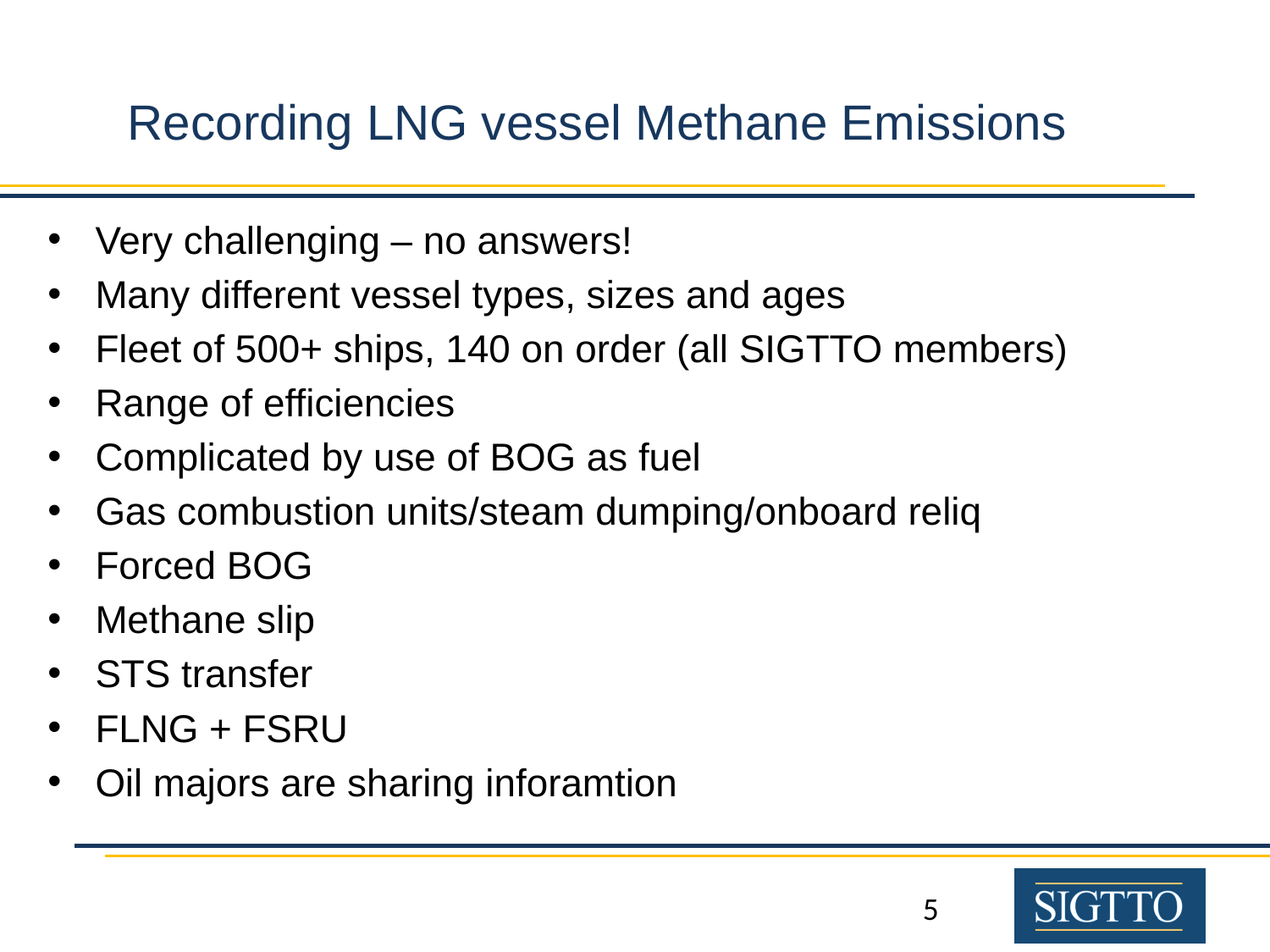

Recording LNG vessel Methane Emissions
Very challenging – no answers!
Many different vessel types, sizes and ages
Fleet of 500+ ships, 140 on order (all SIGTTO members)
Range of efficiencies
Complicated by use of BOG as fuel
Gas combustion units/steam dumping/onboard reliq
Forced BOG
Methane slip
STS transfer
FLNG + FSRU
Oil majors are sharing inforamtion

5